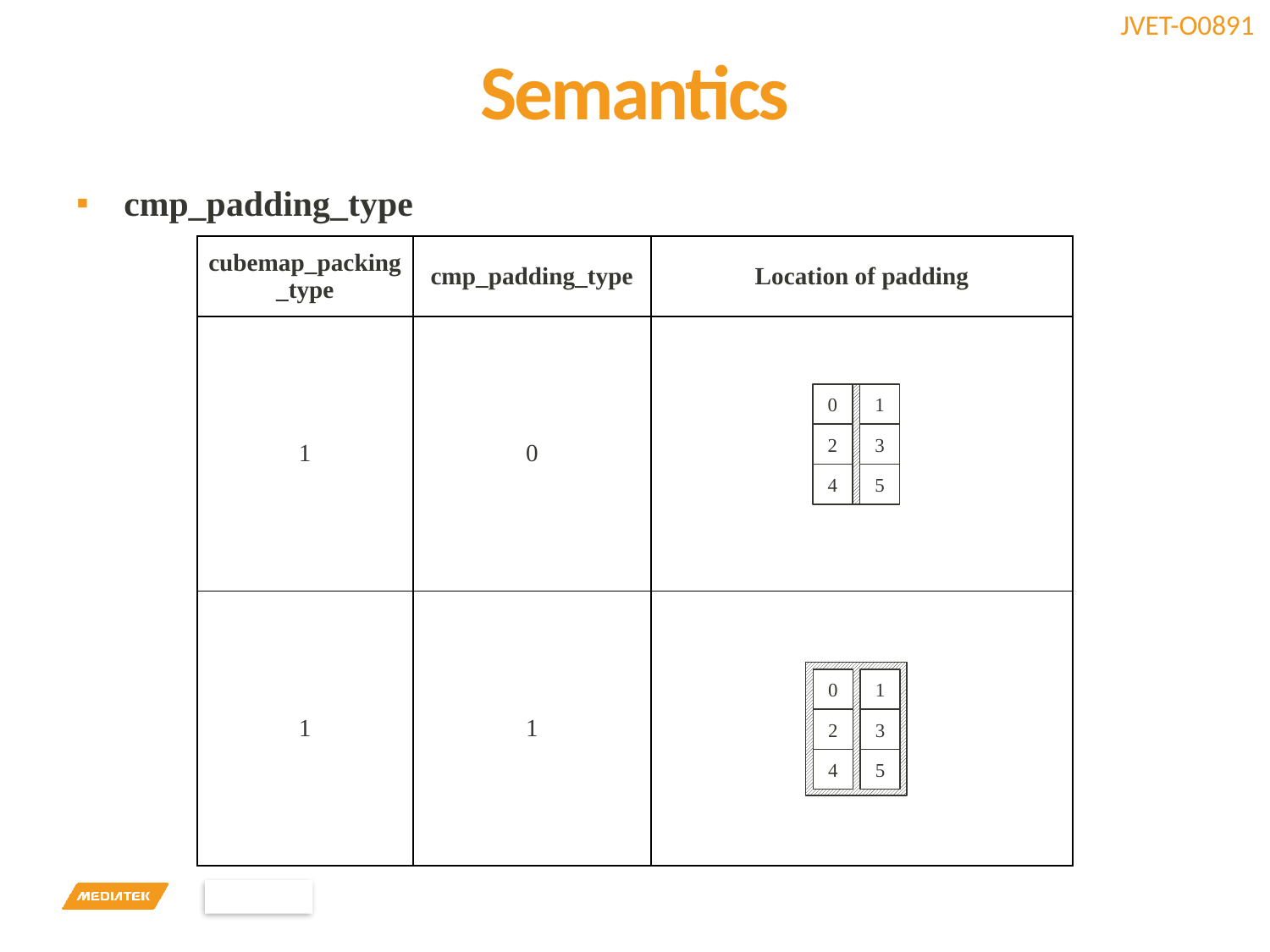

# Semantics
cmp_padding_type
| cubemap\_packing\_type | cmp\_padding\_type | Location of padding |
| --- | --- | --- |
| 1 | 0 |  |
| 1 | 1 |  |

0
1
2
3
4
5

0
1
2
3
4
5